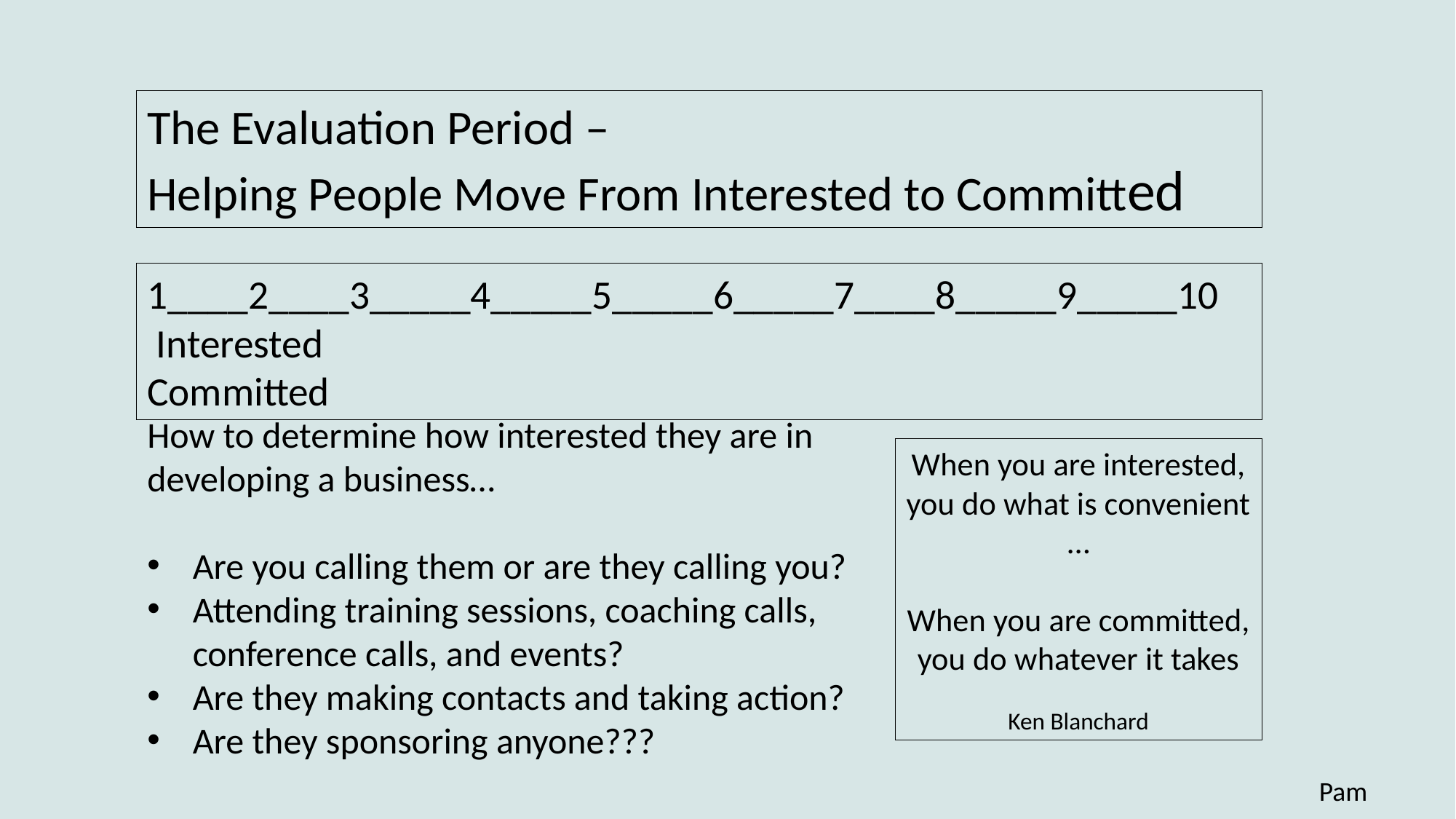

The Evaluation Period –
Helping People Move From Interested to Committed
1____2____3_____4_____5_____6_____7____8_____9_____10
 Interested 						                                 Committed
How to determine how interested they are in developing a business…

Are you calling them or are they calling you?
Attending training sessions, coaching calls, conference calls, and events?
Are they making contacts and taking action?
Are they sponsoring anyone???
When you are interested, you do what is convenient …

When you are committed, you do whatever it takes

Ken Blanchard
Pam